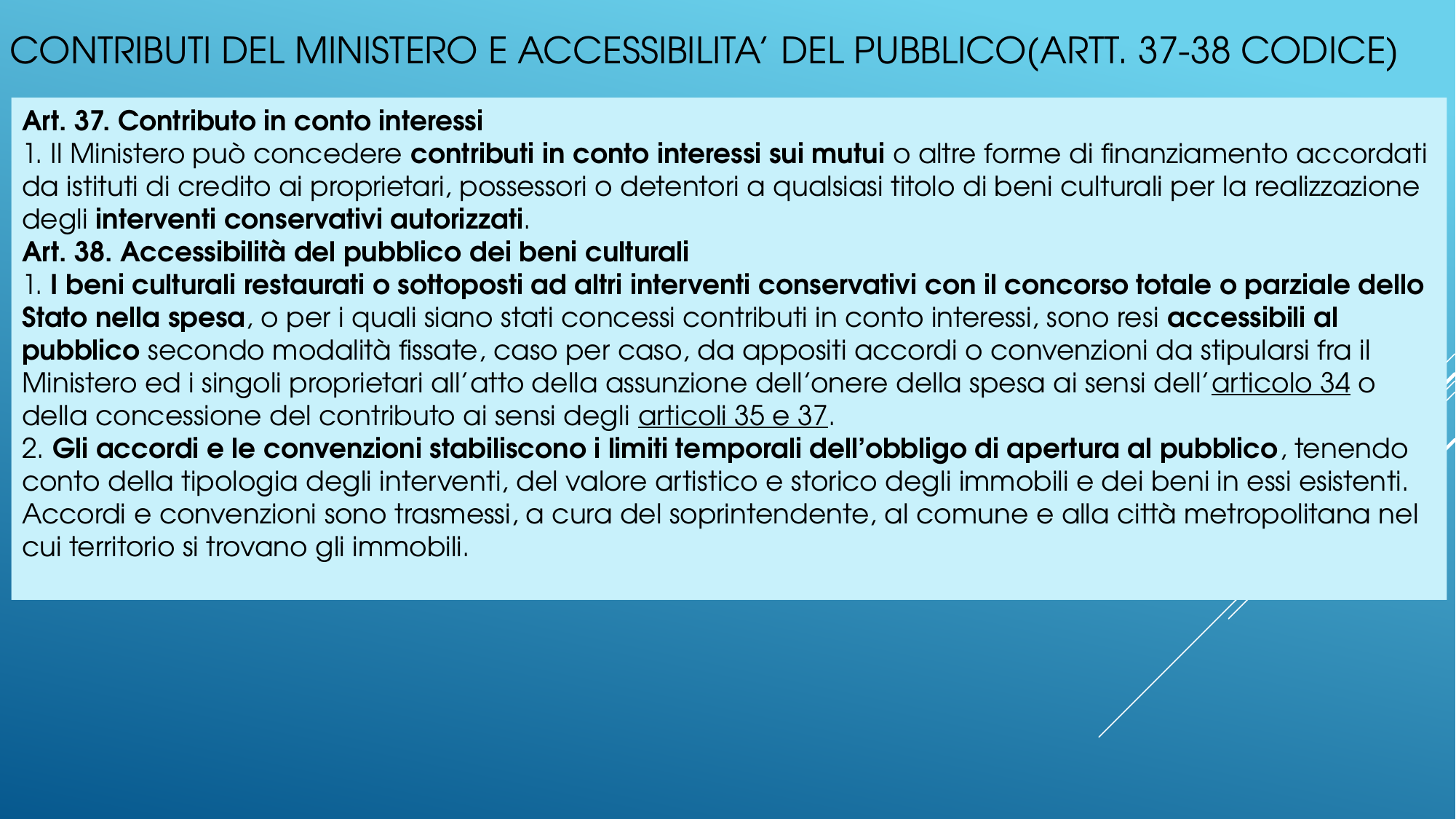

# CONTRIBUTI DEL MINISTERO e accessibilita’ del pubblico(artt. 37-38 Codice)
Art. 37. Contributo in conto interessi
1. Il Ministero può concedere contributi in conto interessi sui mutui o altre forme di finanziamento accordati da istituti di credito ai proprietari, possessori o detentori a qualsiasi titolo di beni culturali per la realizzazione degli interventi conservativi autorizzati.
Art. 38. Accessibilità del pubblico dei beni culturali
1. I beni culturali restaurati o sottoposti ad altri interventi conservativi con il concorso totale o parziale dello Stato nella spesa, o per i quali siano stati concessi contributi in conto interessi, sono resi accessibili al pubblico secondo modalità fissate, caso per caso, da appositi accordi o convenzioni da stipularsi fra il Ministero ed i singoli proprietari all’atto della assunzione dell’onere della spesa ai sensi dell’articolo 34 o della concessione del contributo ai sensi degli articoli 35 e 37.
2. Gli accordi e le convenzioni stabiliscono i limiti temporali dell’obbligo di apertura al pubblico, tenendo conto della tipologia degli interventi, del valore artistico e storico degli immobili e dei beni in essi esistenti. Accordi e convenzioni sono trasmessi, a cura del soprintendente, al comune e alla città metropolitana nel cui territorio si trovano gli immobili.